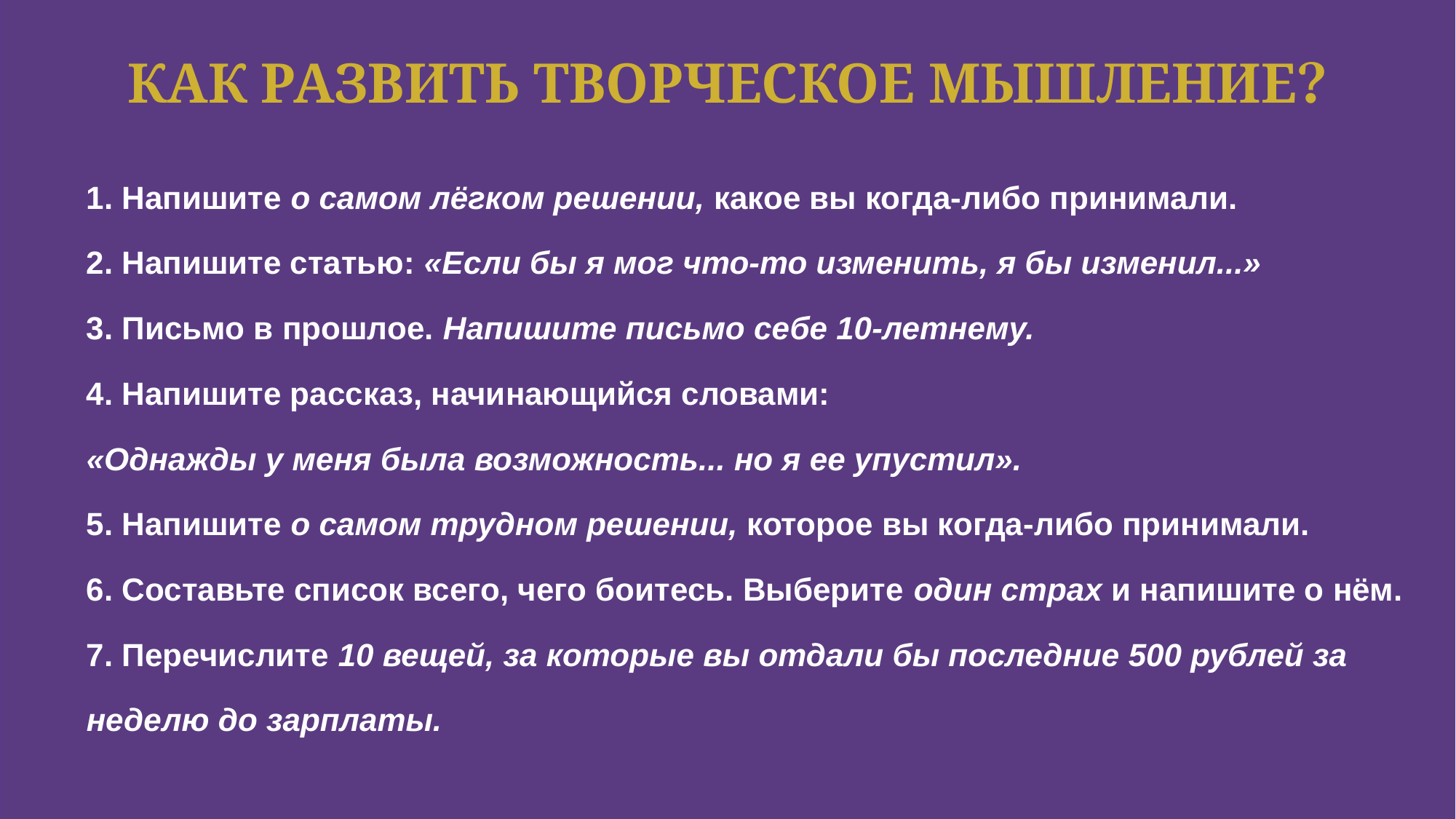

КАК РАЗВИТЬ ТВОРЧЕСКОЕ МЫШЛЕНИЕ?
1. Напишите о самом лёгком решении, какое вы когда-либо принимали.
2. Напишите статью: «Если бы я мог что-то изменить, я бы изменил...»
3. Письмо в прошлое. Напишите письмо себе 10-летнему.
4. Напишите рассказ, начинающийся словами:
«Однажды у меня была возможность... но я ее упустил».
5. Напишите о самом трудном решении, которое вы когда-либо принимали.
6. Составьте список всего, чего боитесь. Выберите один страх и напишите о нём.
7. Перечислите 10 вещей, за которые вы отдали бы последние 500 рублей за неделю до зарплаты.